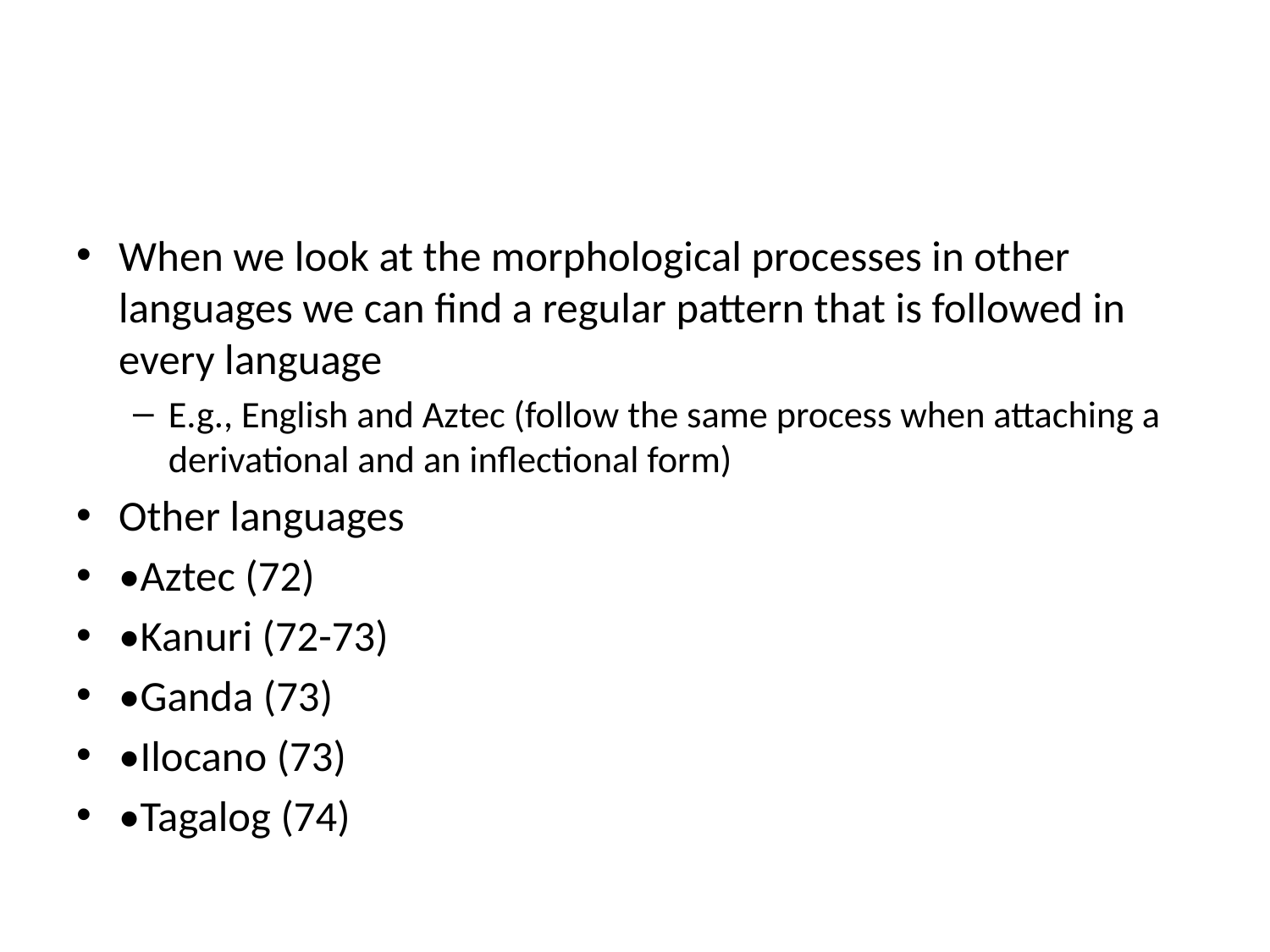

#
When we look at the morphological processes in other languages we can find a regular pattern that is followed in every language
E.g., English and Aztec (follow the same process when attaching a derivational and an inflectional form)
Other languages
•Aztec (72)
•Kanuri (72-73)
•Ganda (73)
•Ilocano (73)
•Tagalog (74)